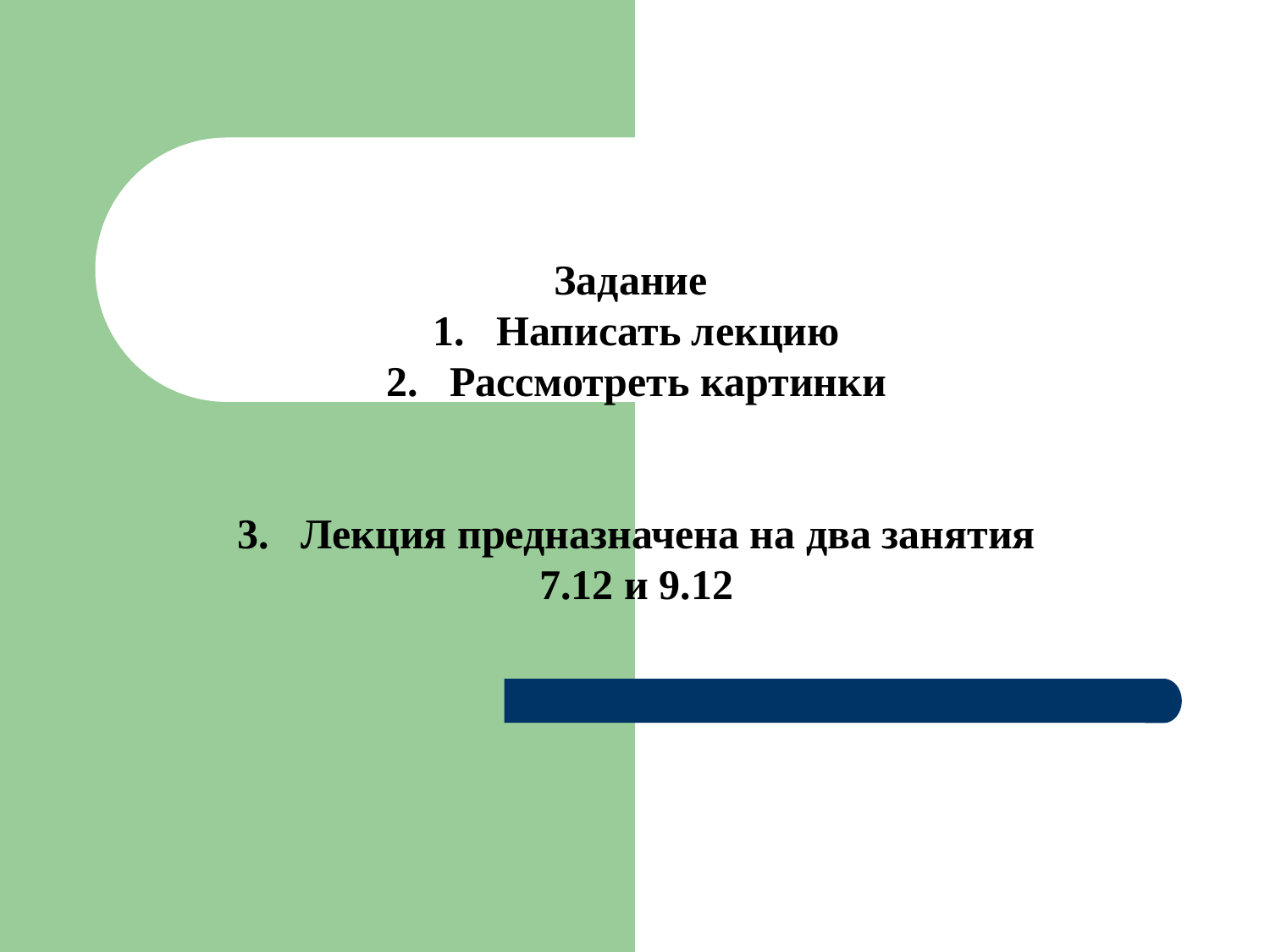

Задание
Написать лекцию
Рассмотреть картинки

Лекция предназначена на два занятия
7.12 и 9.12

КЛАССИФИКАЦИЯ ПРОМЫШЛЕННЫХ ЗДАНИЙ. ТРЕБОВАНИЯ, ПРЕДЪЯВЛЯЕМЫЕ
К ПРОМЫШЛЕННЫМ ЗДАНИЯМ